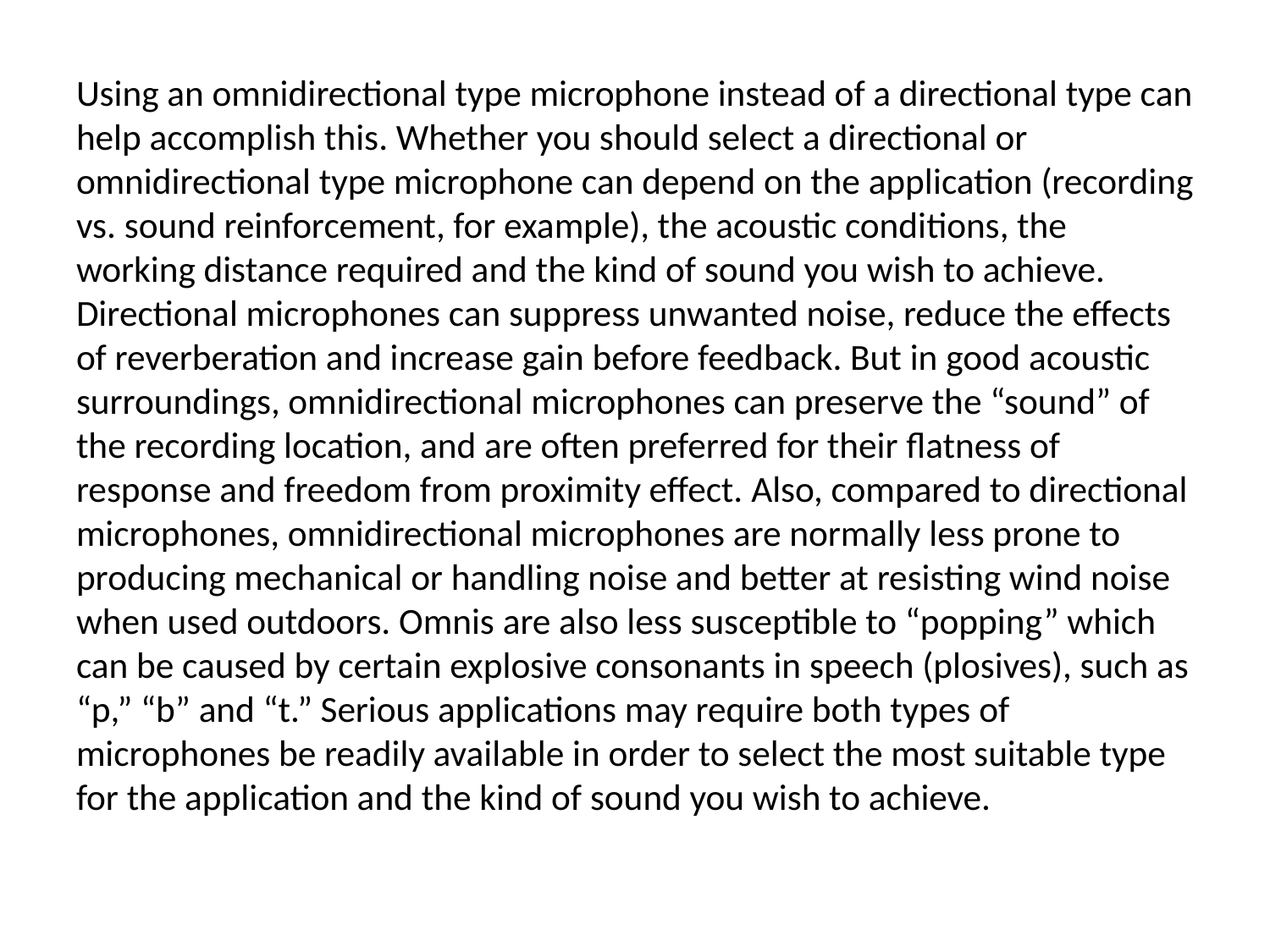

Using an omnidirectional type microphone instead of a directional type can help accomplish this. Whether you should select a directional or omnidirectional type microphone can depend on the application (recording vs. sound reinforcement, for example), the acoustic conditions, the working distance required and the kind of sound you wish to achieve. Directional microphones can suppress unwanted noise, reduce the effects of reverberation and increase gain before feedback. But in good acoustic surroundings, omnidirectional microphones can preserve the “sound” of the recording location, and are often preferred for their flatness of response and freedom from proximity effect. Also, compared to directional microphones, omnidirectional microphones are normally less prone to producing mechanical or handling noise and better at resisting wind noise when used outdoors. Omnis are also less susceptible to “popping” which can be caused by certain explosive consonants in speech (plosives), such as “p,” “b” and “t.” Serious applications may require both types of microphones be readily available in order to select the most suitable type for the application and the kind of sound you wish to achieve.